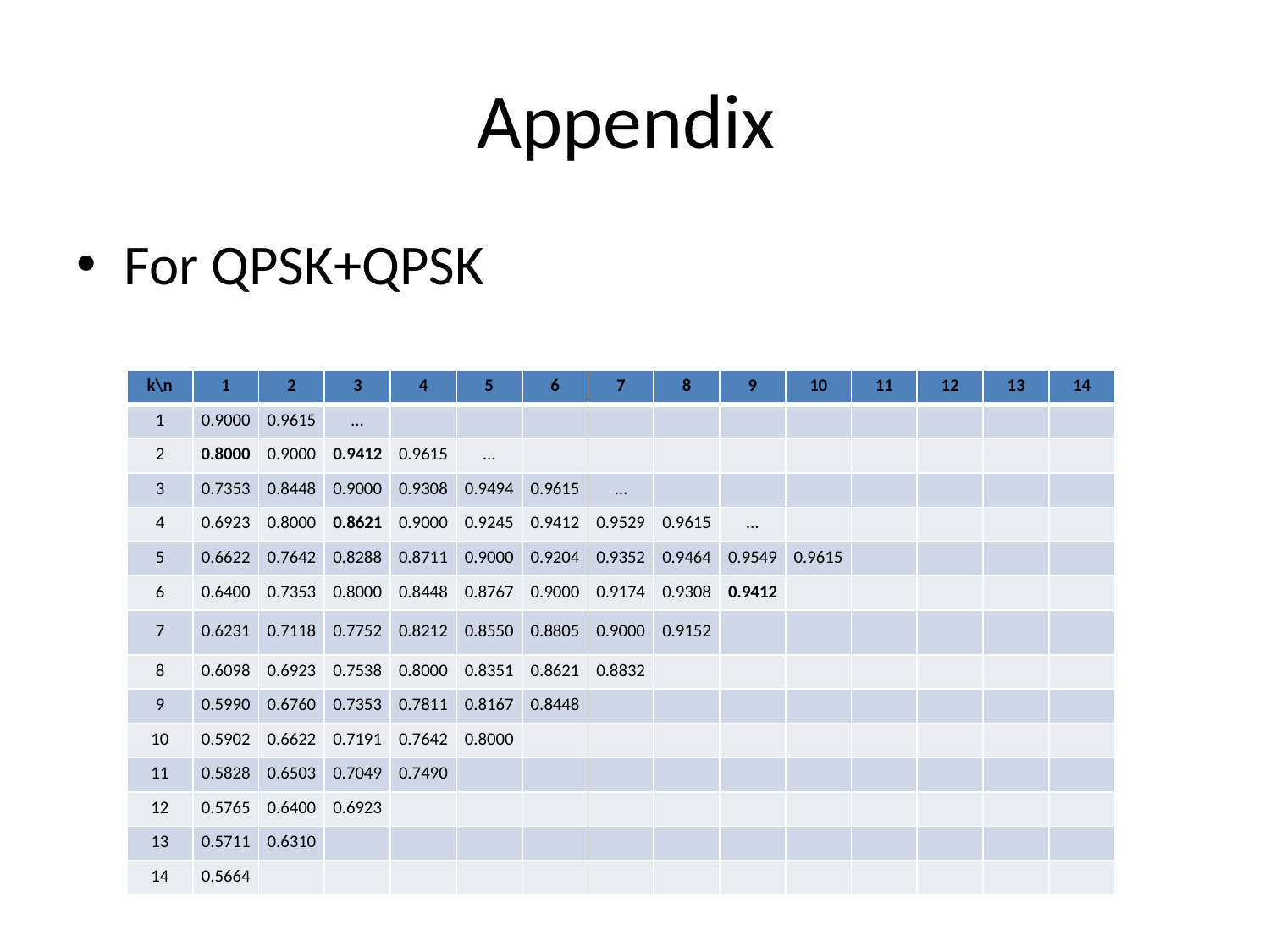

# Appendix
For QPSK+QPSK
| k\n | 1 | 2 | 3 | 4 | 5 | 6 | 7 | 8 | 9 | 10 | 11 | 12 | 13 | 14 |
| --- | --- | --- | --- | --- | --- | --- | --- | --- | --- | --- | --- | --- | --- | --- |
| 1 | 0.9000 | 0.9615 | … |  |  |  |  |  |  |  |  |  |  |  |
| 2 | 0.8000 | 0.9000 | 0.9412 | 0.9615 | … |  |  |  |  |  |  |  |  |  |
| 3 | 0.7353 | 0.8448 | 0.9000 | 0.9308 | 0.9494 | 0.9615 | … |  |  |  |  |  |  |  |
| 4 | 0.6923 | 0.8000 | 0.8621 | 0.9000 | 0.9245 | 0.9412 | 0.9529 | 0.9615 | … |  |  |  |  |  |
| 5 | 0.6622 | 0.7642 | 0.8288 | 0.8711 | 0.9000 | 0.9204 | 0.9352 | 0.9464 | 0.9549 | 0.9615 |  |  |  |  |
| 6 | 0.6400 | 0.7353 | 0.8000 | 0.8448 | 0.8767 | 0.9000 | 0.9174 | 0.9308 | 0.9412 |  |  |  |  |  |
| 7 | 0.6231 | 0.7118 | 0.7752 | 0.8212 | 0.8550 | 0.8805 | 0.9000 | 0.9152 |  |  |  |  |  |  |
| 8 | 0.6098 | 0.6923 | 0.7538 | 0.8000 | 0.8351 | 0.8621 | 0.8832 |  |  |  |  |  |  |  |
| 9 | 0.5990 | 0.6760 | 0.7353 | 0.7811 | 0.8167 | 0.8448 |  |  |  |  |  |  |  |  |
| 10 | 0.5902 | 0.6622 | 0.7191 | 0.7642 | 0.8000 |  |  |  |  |  |  |  |  |  |
| 11 | 0.5828 | 0.6503 | 0.7049 | 0.7490 |  |  |  |  |  |  |  |  |  |  |
| 12 | 0.5765 | 0.6400 | 0.6923 |  |  |  |  |  |  |  |  |  |  |  |
| 13 | 0.5711 | 0.6310 |  |  |  |  |  |  |  |  |  |  |  |  |
| 14 | 0.5664 |  |  |  |  |  |  |  |  |  |  |  |  |  |